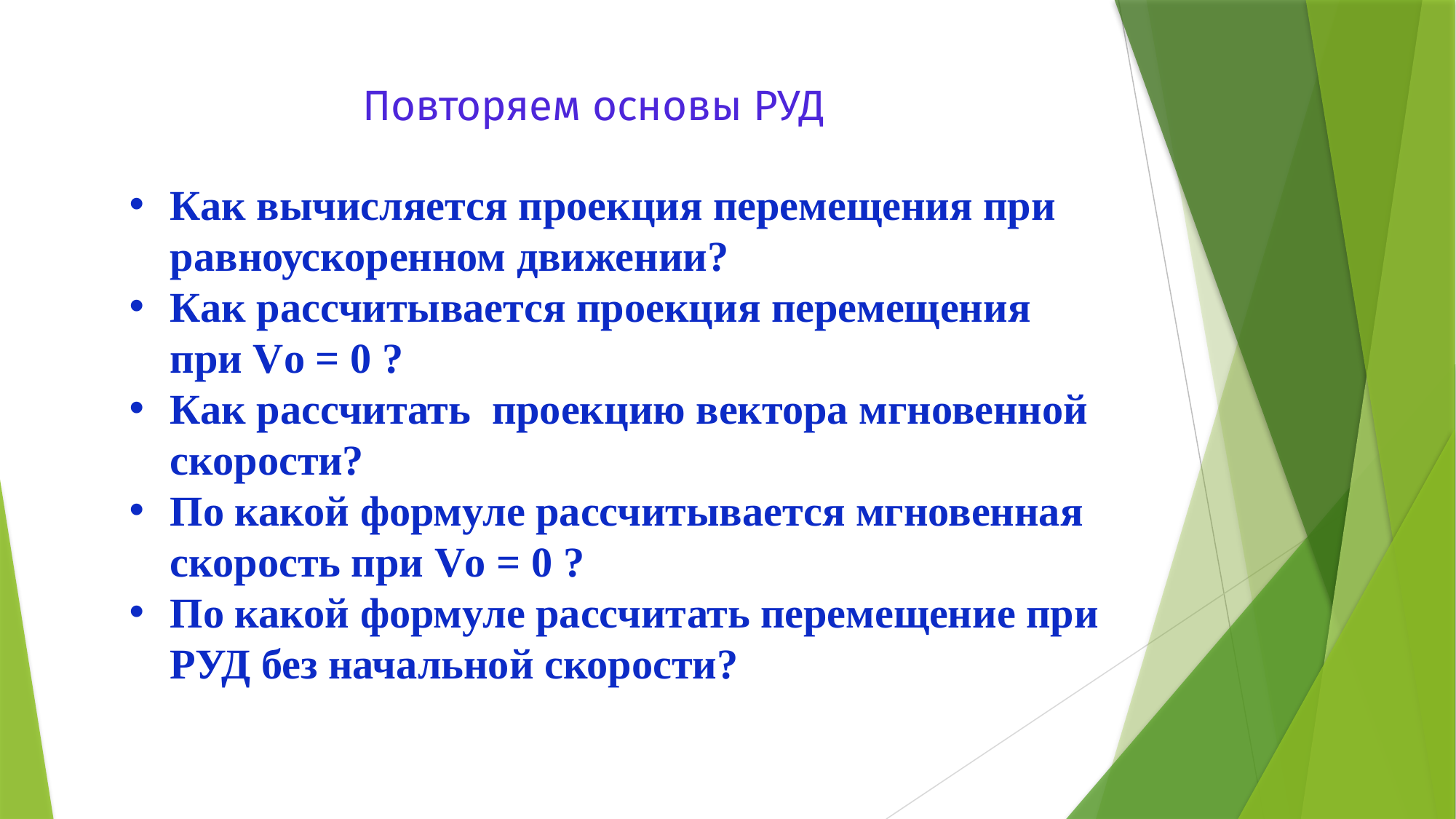

# Повторяем основы РУД

Как вычисляется проекция перемещения при равноускоренном движении?
Как рассчитывается проекция перемещения при Vо = 0 ?
Как рассчитать  проекцию вектора мгновенной скорости?
По какой формуле рассчитывается мгновенная скорость при Vо = 0 ?
По какой формуле рассчитать перемещение при РУД без начальной скорости?